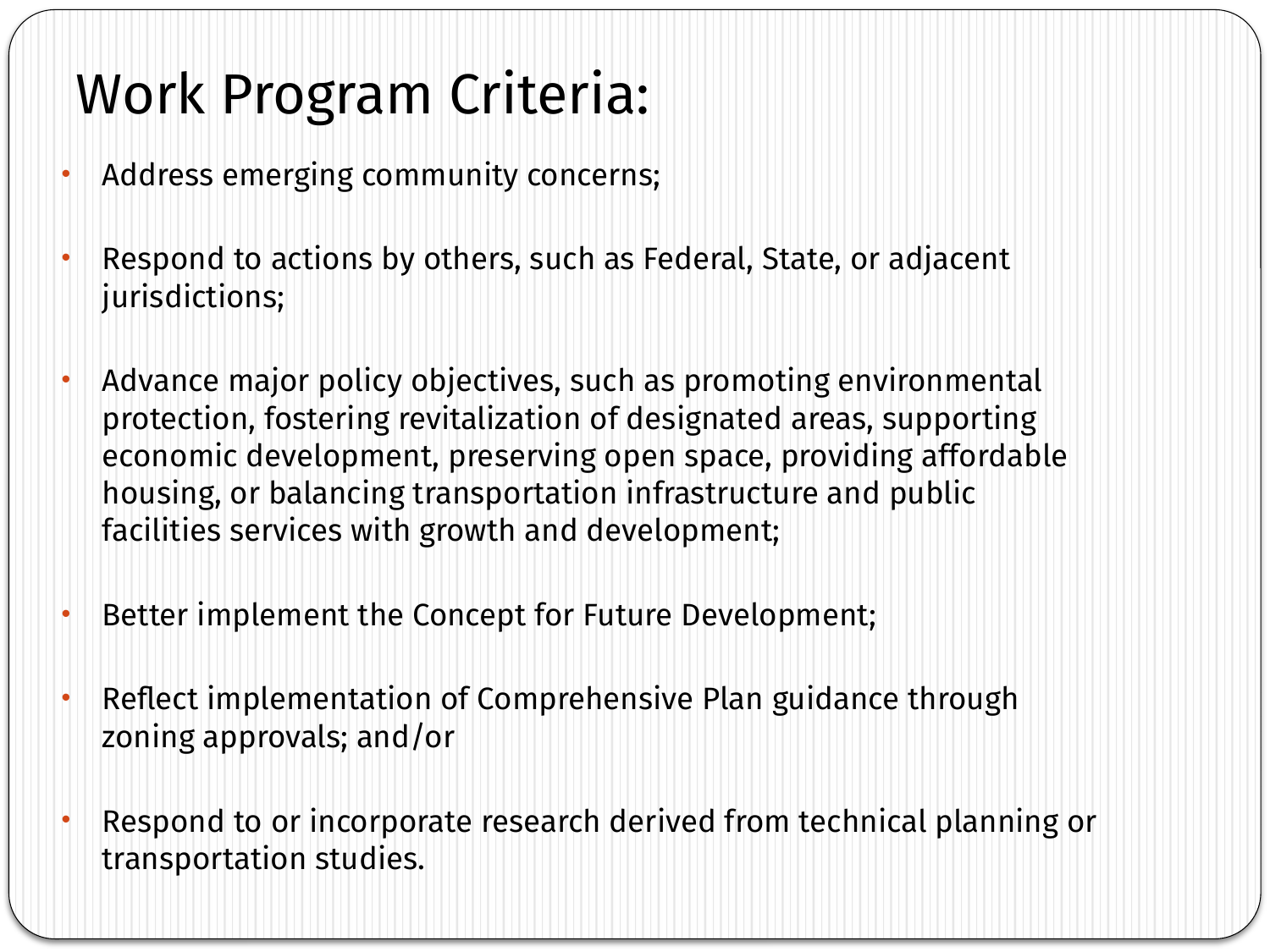

# Work Program Criteria:
Address emerging community concerns;

Respond to actions by others, such as Federal, State, or adjacent jurisdictions;

Advance major policy objectives, such as promoting environmental protection, fostering revitalization of designated areas, supporting economic development, preserving open space, providing affordable housing, or balancing transportation infrastructure and public facilities services with growth and development;

Better implement the Concept for Future Development;

Reflect implementation of Comprehensive Plan guidance through zoning approvals; and/or

Respond to or incorporate research derived from technical planning or transportation studies.